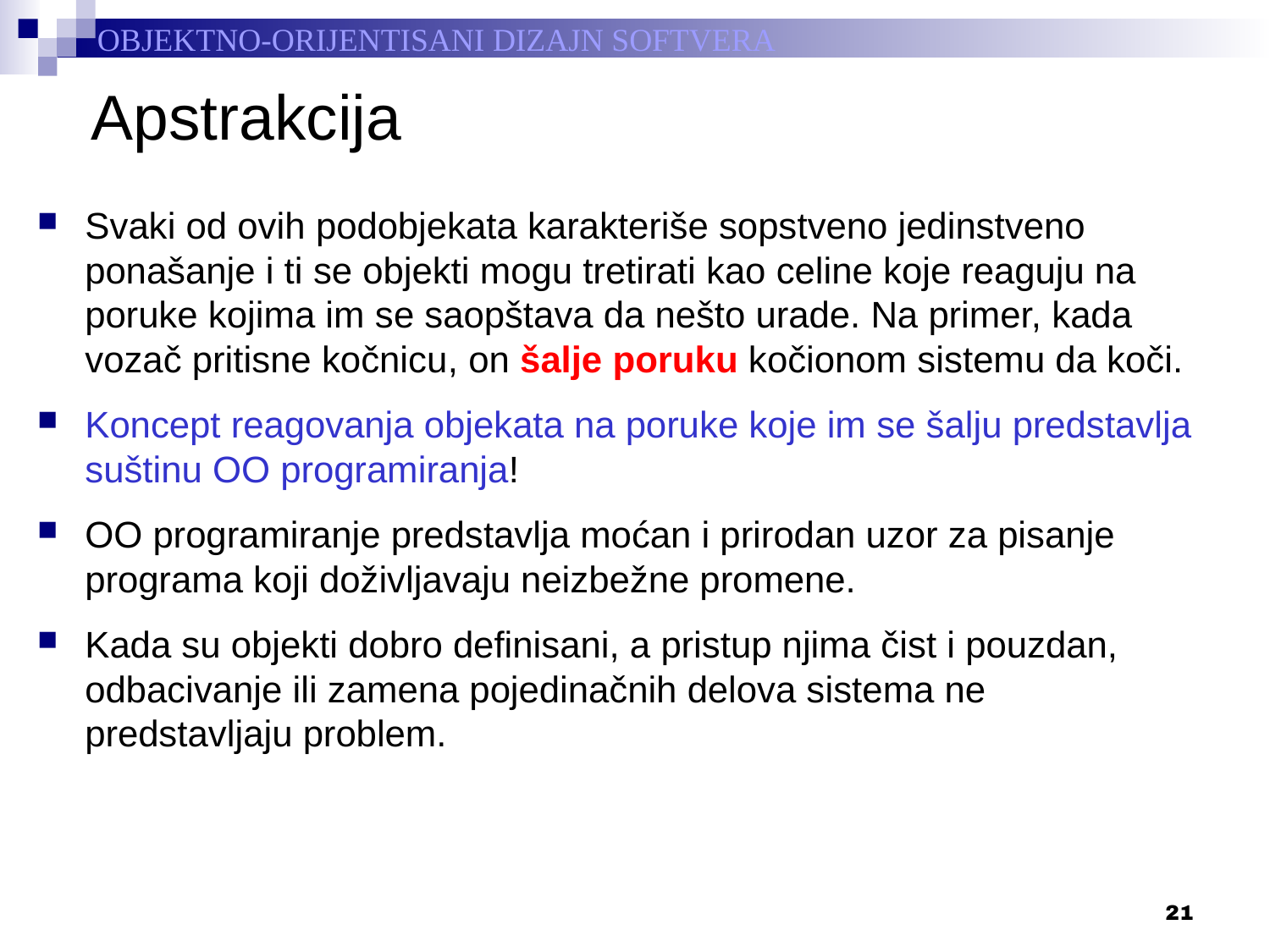

# Apstrakcija
Svaki od ovih podobjekata karakteriše sopstveno jedinstveno ponašanje i ti se objekti mogu tretirati kao celine koje reaguju na poruke kojima im se saopštava da nešto urade. Na primer, kada vozač pritisne kočnicu, on šalje poruku kočionom sistemu da koči.
Koncept reagovanja objekata na poruke koje im se šalju predstavlja suštinu OO programiranja!
OO programiranje predstavlja moćan i prirodan uzor za pisanje programa koji doživljavaju neizbežne promene.
Kada su objekti dobro definisani, a pristup njima čist i pouzdan, odbacivanje ili zamena pojedinačnih delova sistema ne predstavljaju problem.
21